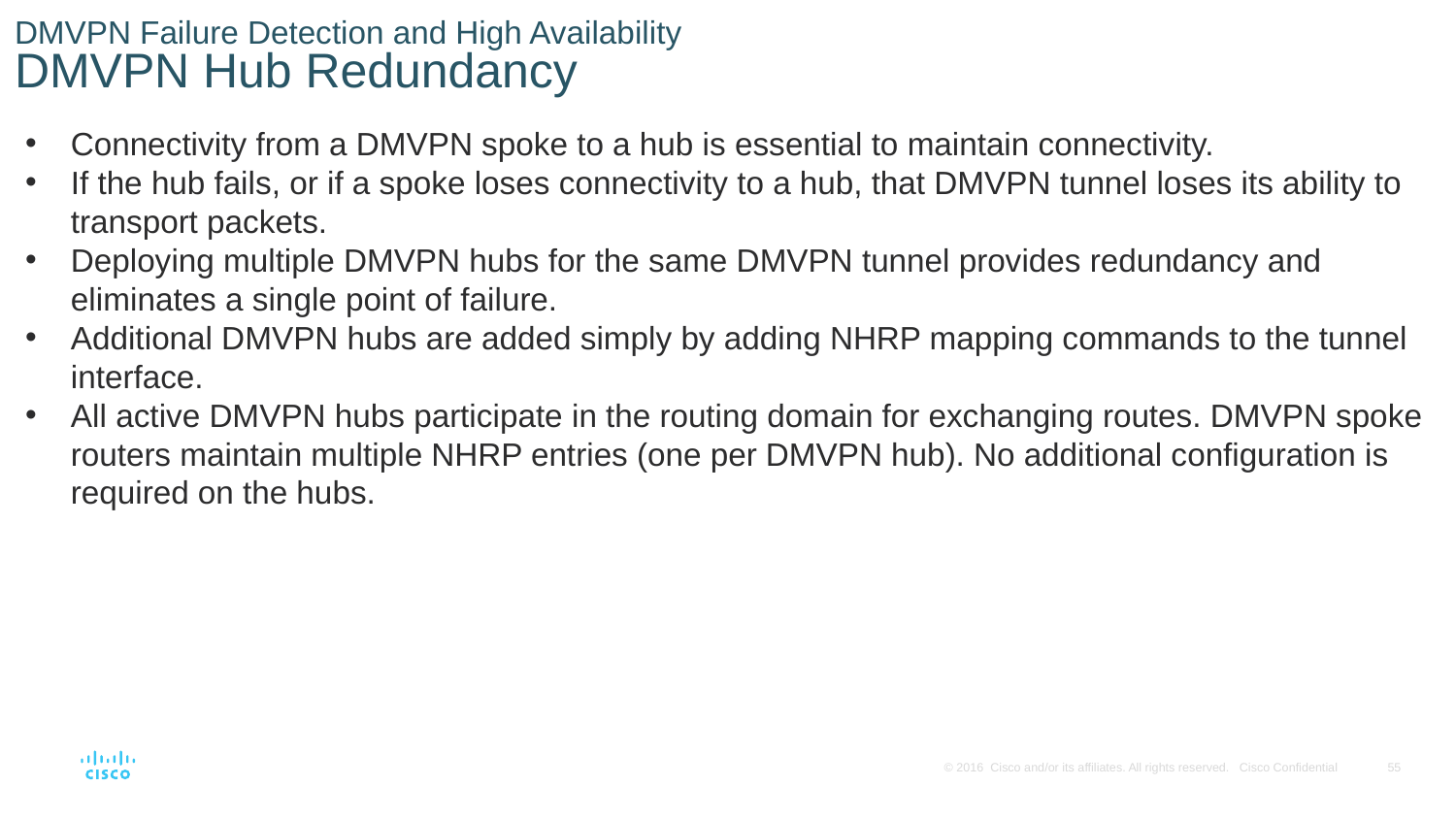

# DMVPN Failure Detection and High Availability DMVPN Hub Redundancy
Connectivity from a DMVPN spoke to a hub is essential to maintain connectivity.
If the hub fails, or if a spoke loses connectivity to a hub, that DMVPN tunnel loses its ability to transport packets.
Deploying multiple DMVPN hubs for the same DMVPN tunnel provides redundancy and eliminates a single point of failure.
Additional DMVPN hubs are added simply by adding NHRP mapping commands to the tunnel interface.
All active DMVPN hubs participate in the routing domain for exchanging routes. DMVPN spoke routers maintain multiple NHRP entries (one per DMVPN hub). No additional configuration is required on the hubs.